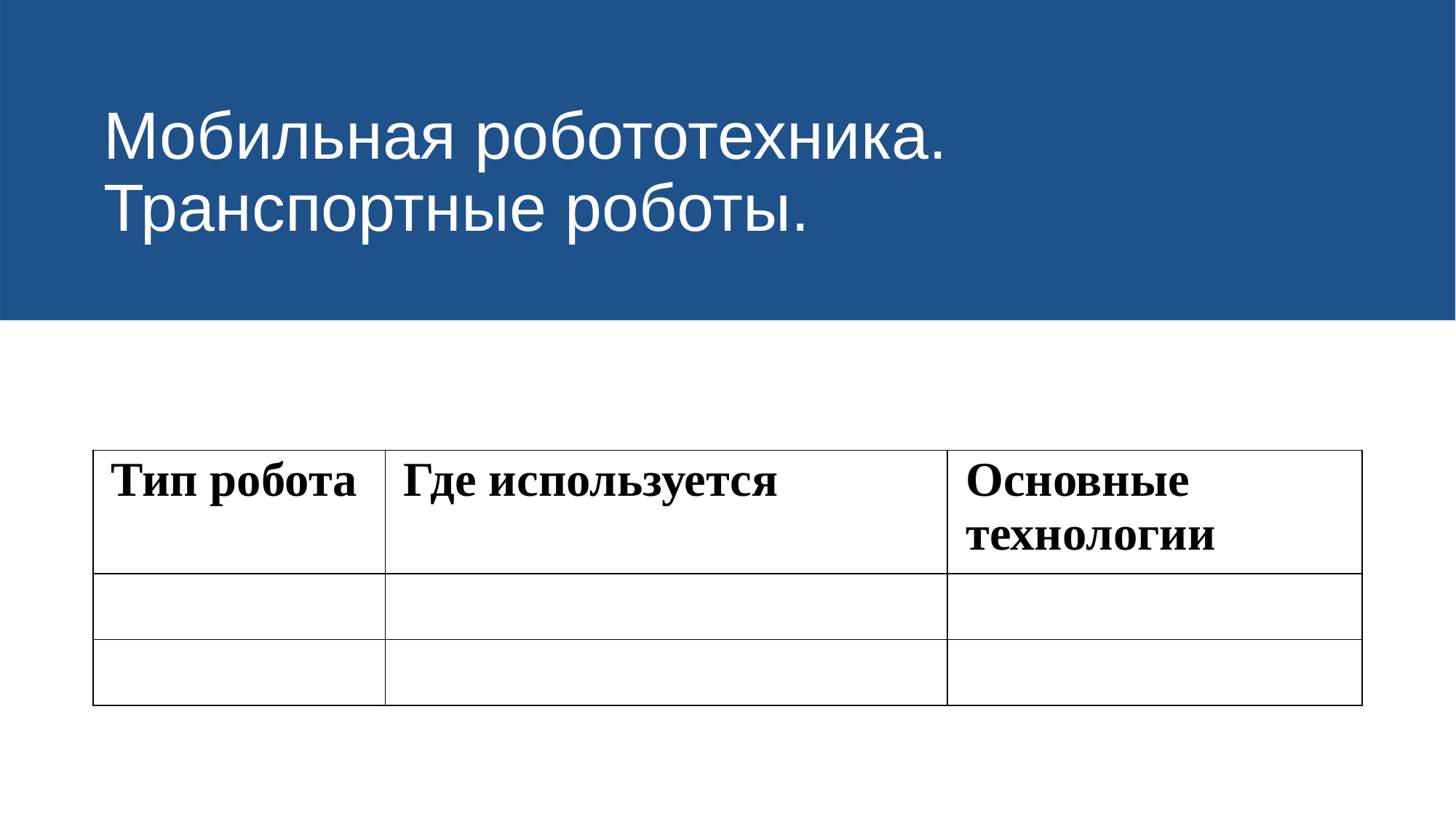

# Мобильная робототехника. Транспортные роботы.

| Тип робота | Где используется | Основные технологии |
| --- | --- | --- |
|  |  |  |
|  |  |  |